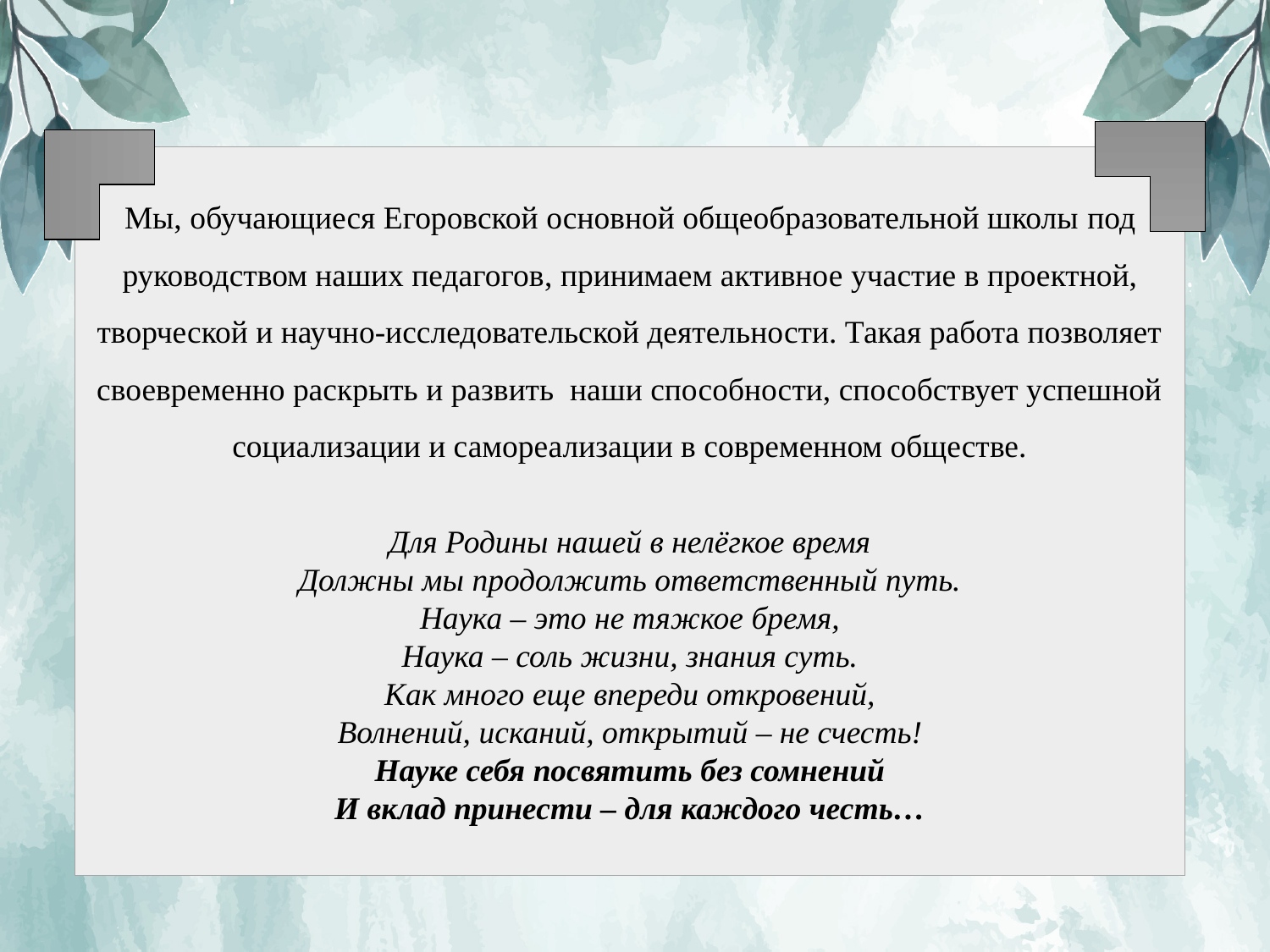

Мы, обучающиеся Егоровской основной общеобразовательной школы под руководством наших педагогов, принимаем активное участие в проектной, творческой и научно-исследовательской деятельности. Такая работа позволяет своевременно раскрыть и развить  наши способности, способствует успешной социализации и самореализации в современном обществе.

Для Родины нашей в нелёгкое время
Должны мы продолжить ответственный путь.
Наука – это не тяжкое бремя,
Наука – соль жизни, знания суть.
Как много еще впереди откровений,
Волнений, исканий, открытий – не счесть!
Науке себя посвятить без сомнений
И вклад принести – для каждого честь…